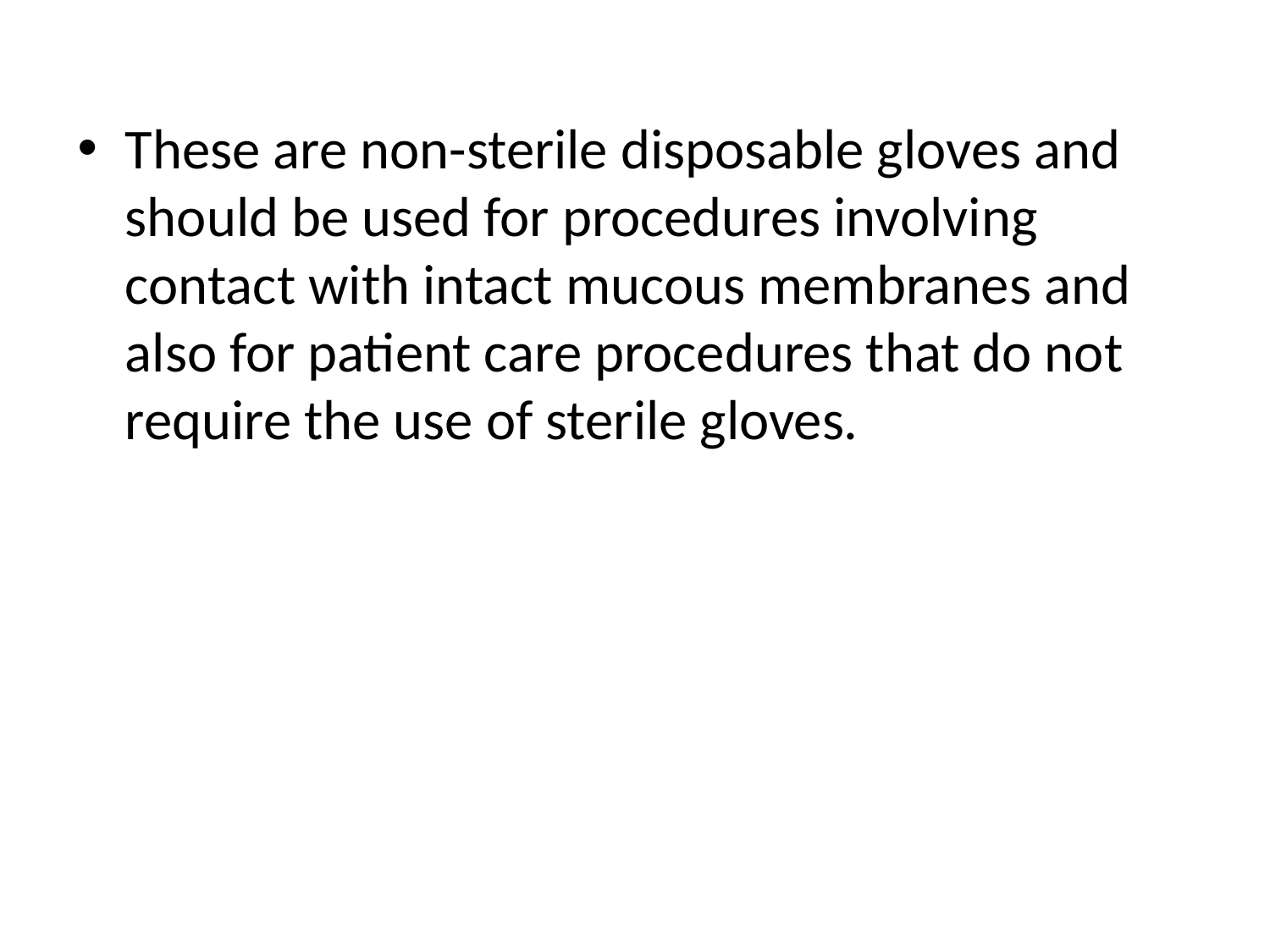

These are non-sterile disposable gloves and should be used for procedures involving contact with intact mucous membranes and also for patient care procedures that do not require the use of sterile gloves.